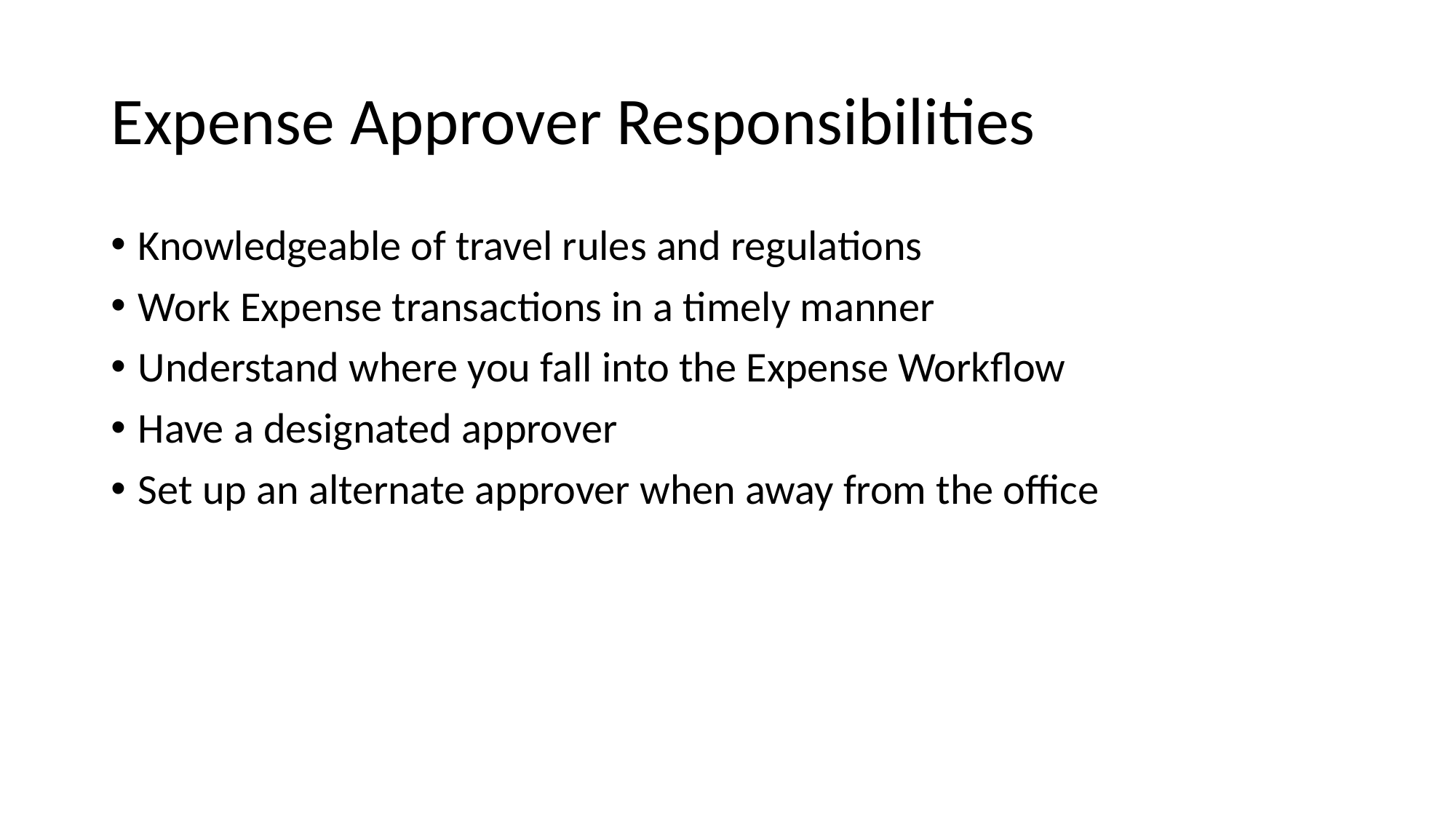

# Expense Approver Responsibilities
Knowledgeable of travel rules and regulations
Work Expense transactions in a timely manner
Understand where you fall into the Expense Workflow
Have a designated approver
Set up an alternate approver when away from the office